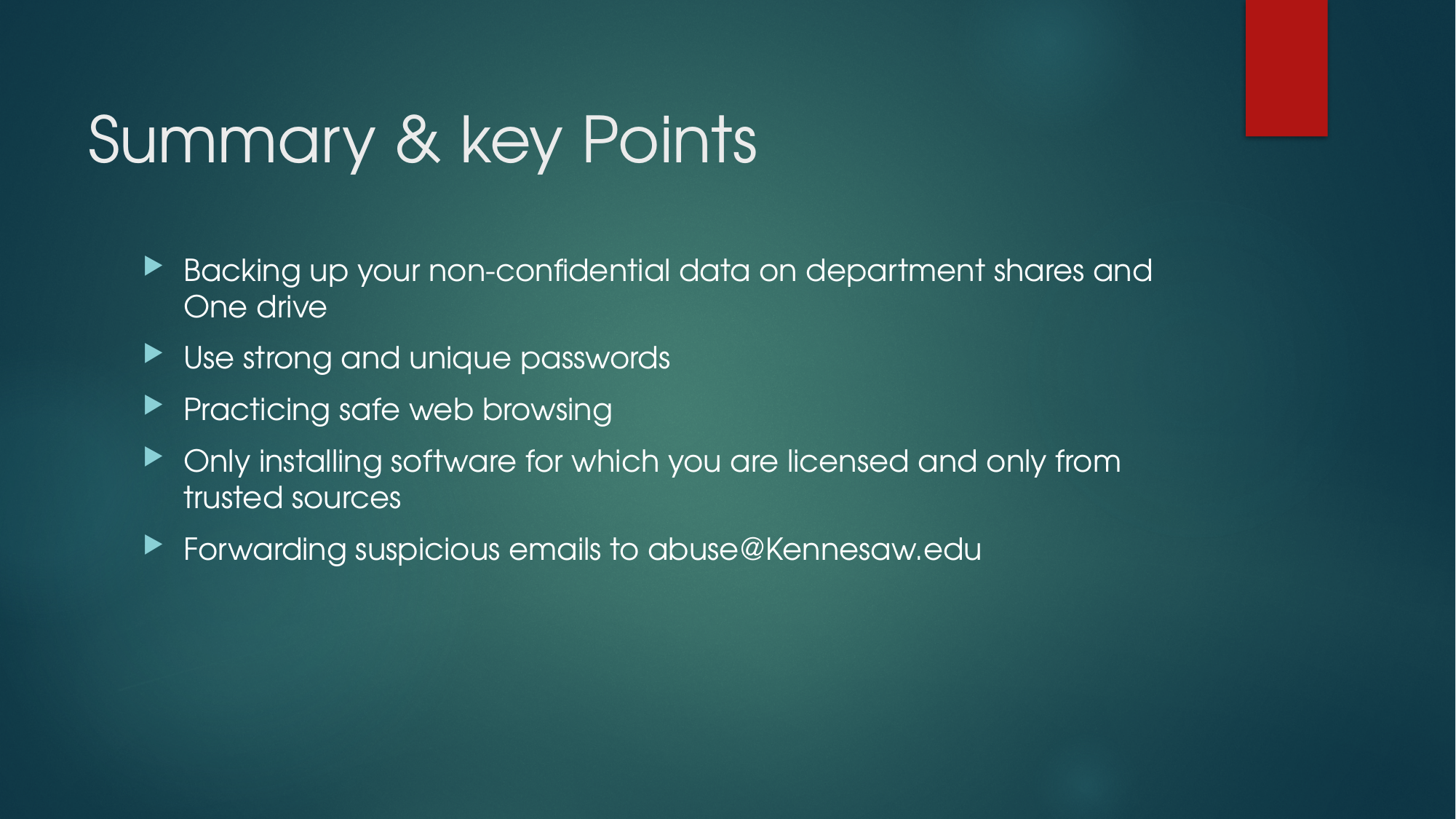

# Summary & key Points
Backing up your non-confidential data on department shares and One drive
Use strong and unique passwords
Practicing safe web browsing
Only installing software for which you are licensed and only from trusted sources
Forwarding suspicious emails to abuse@Kennesaw.edu